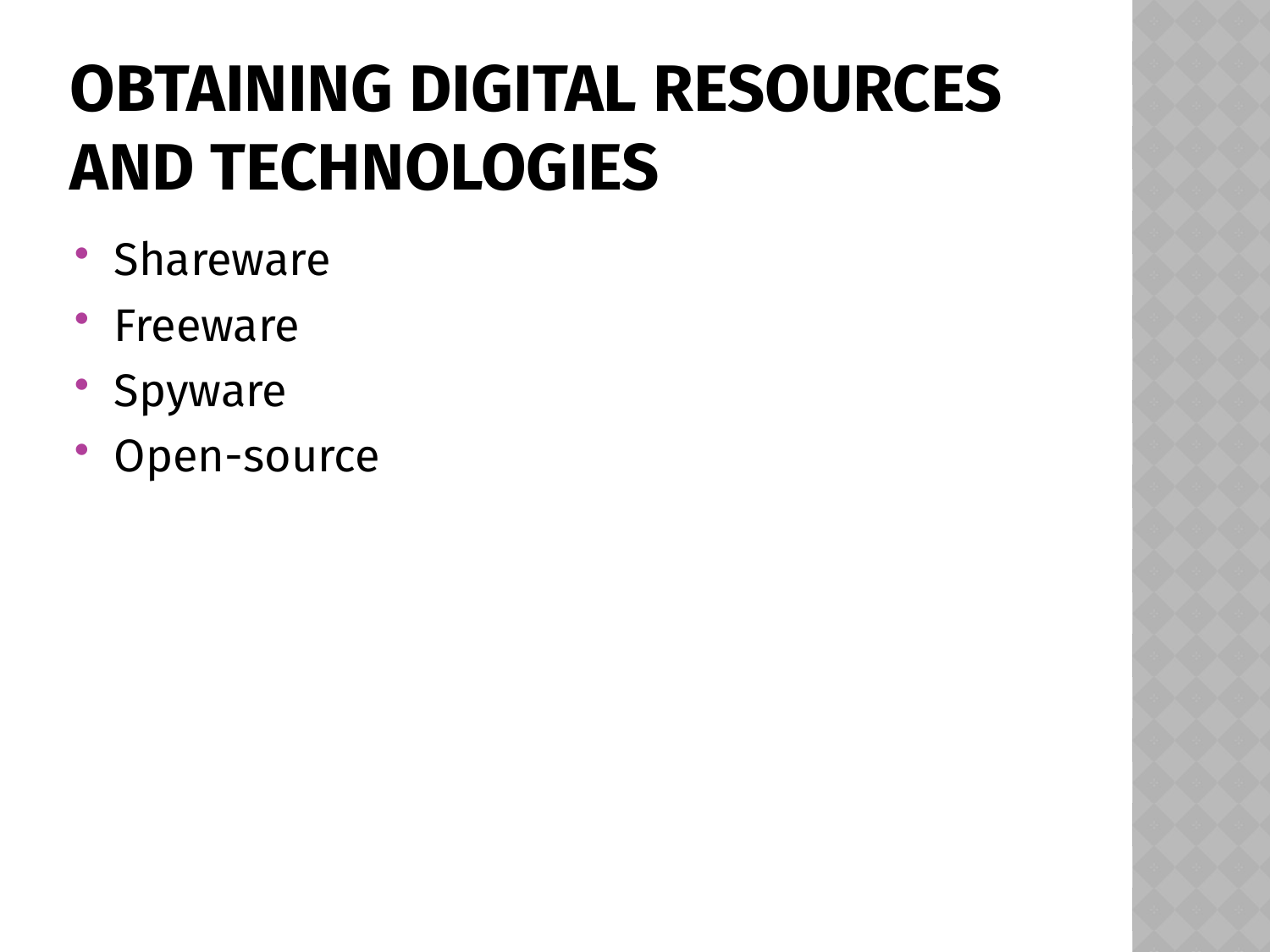

# Obtaining Digital Resources and Technologies
Shareware
Freeware
Spyware
Open-source